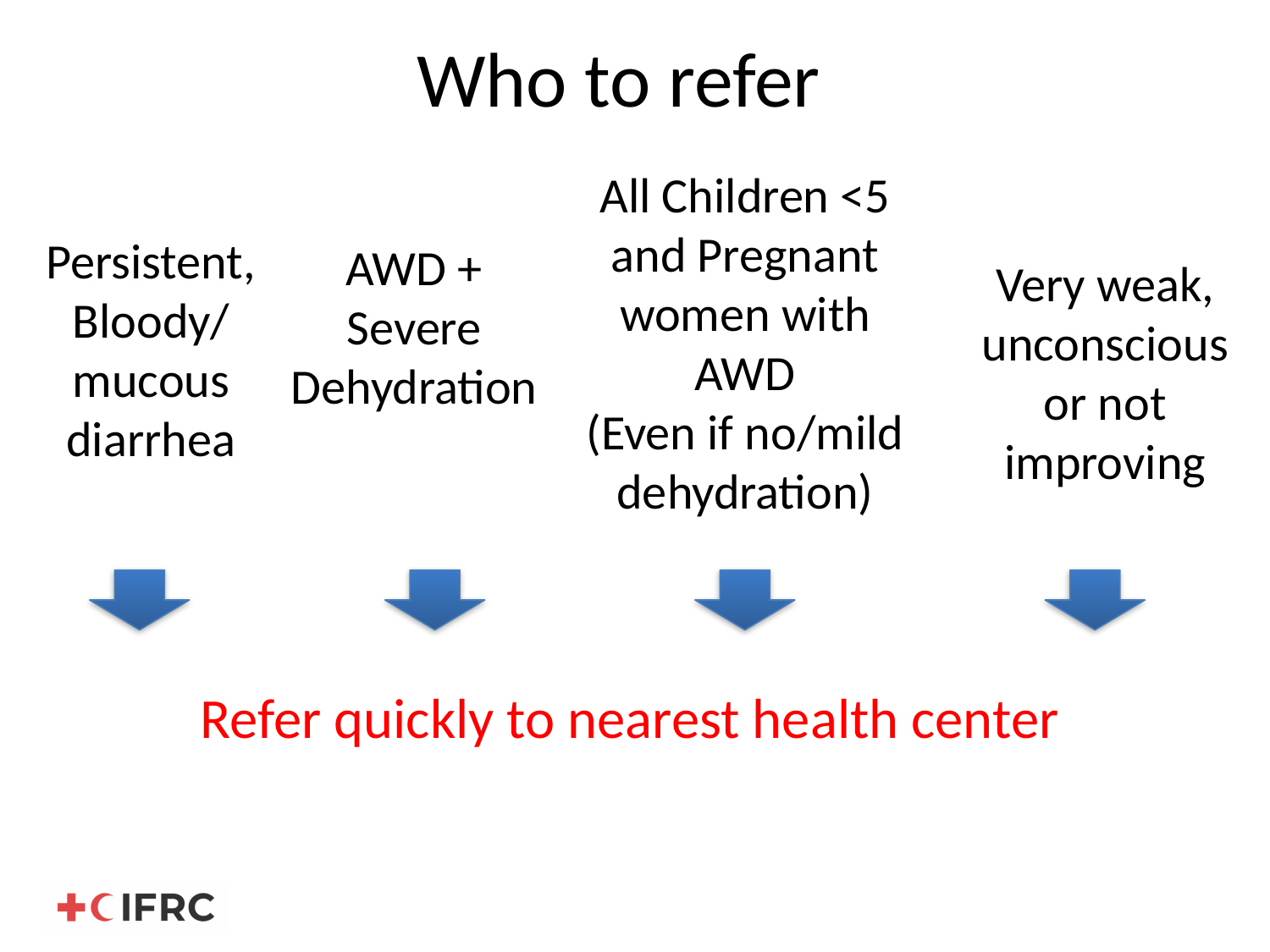

# Who to refer
All Children <5 and Pregnant women with AWD
(Even if no/mild dehydration)

Persistent, Bloody/ mucous diarrhea
AWD +
Severe
Dehydration
Very weak, unconscious or not improving

Refer quickly to nearest health center